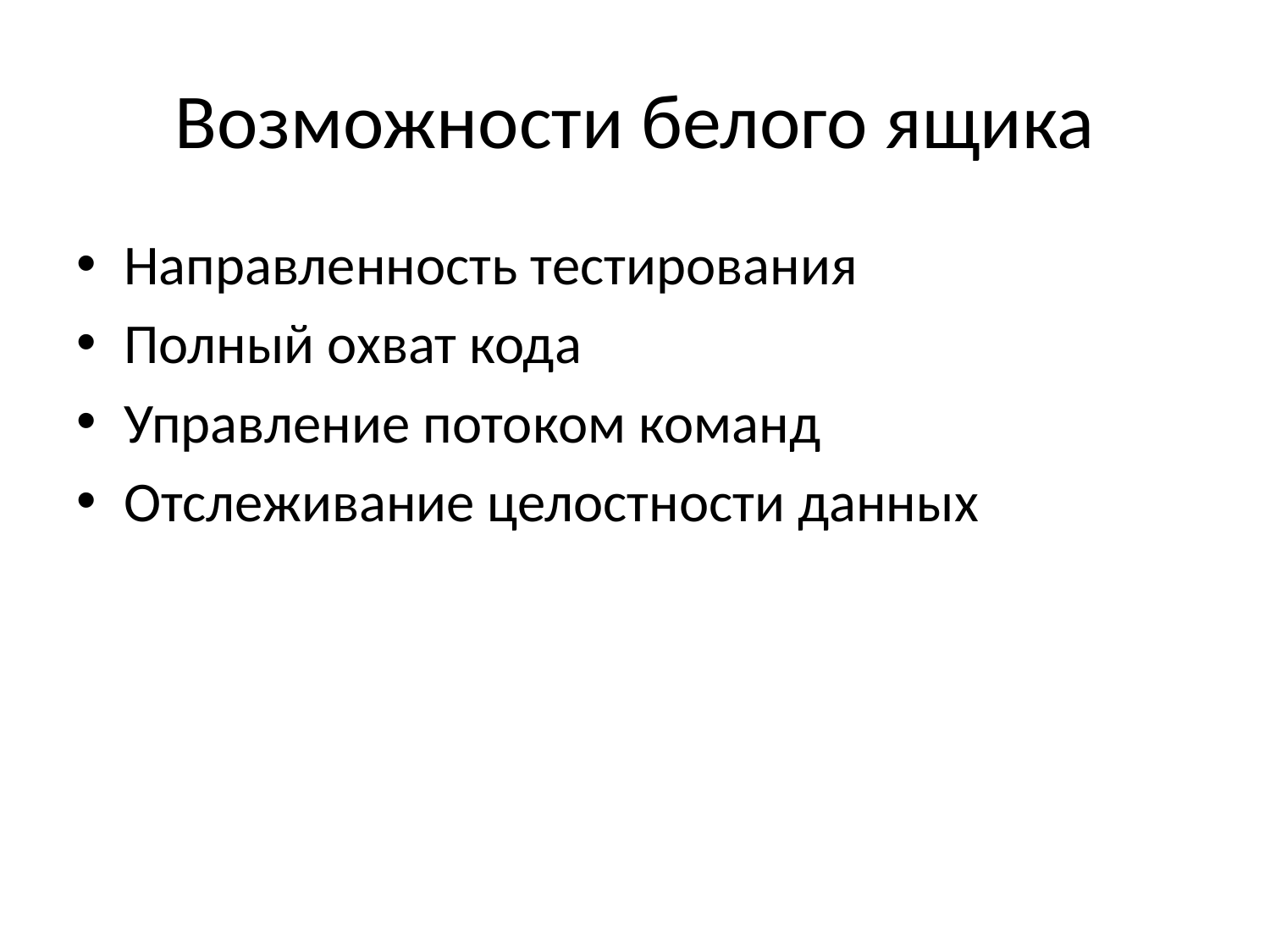

# Возможности белого ящика
Направленность тестирования
Полный охват кода
Управление потоком команд
Отслеживание целостности данных